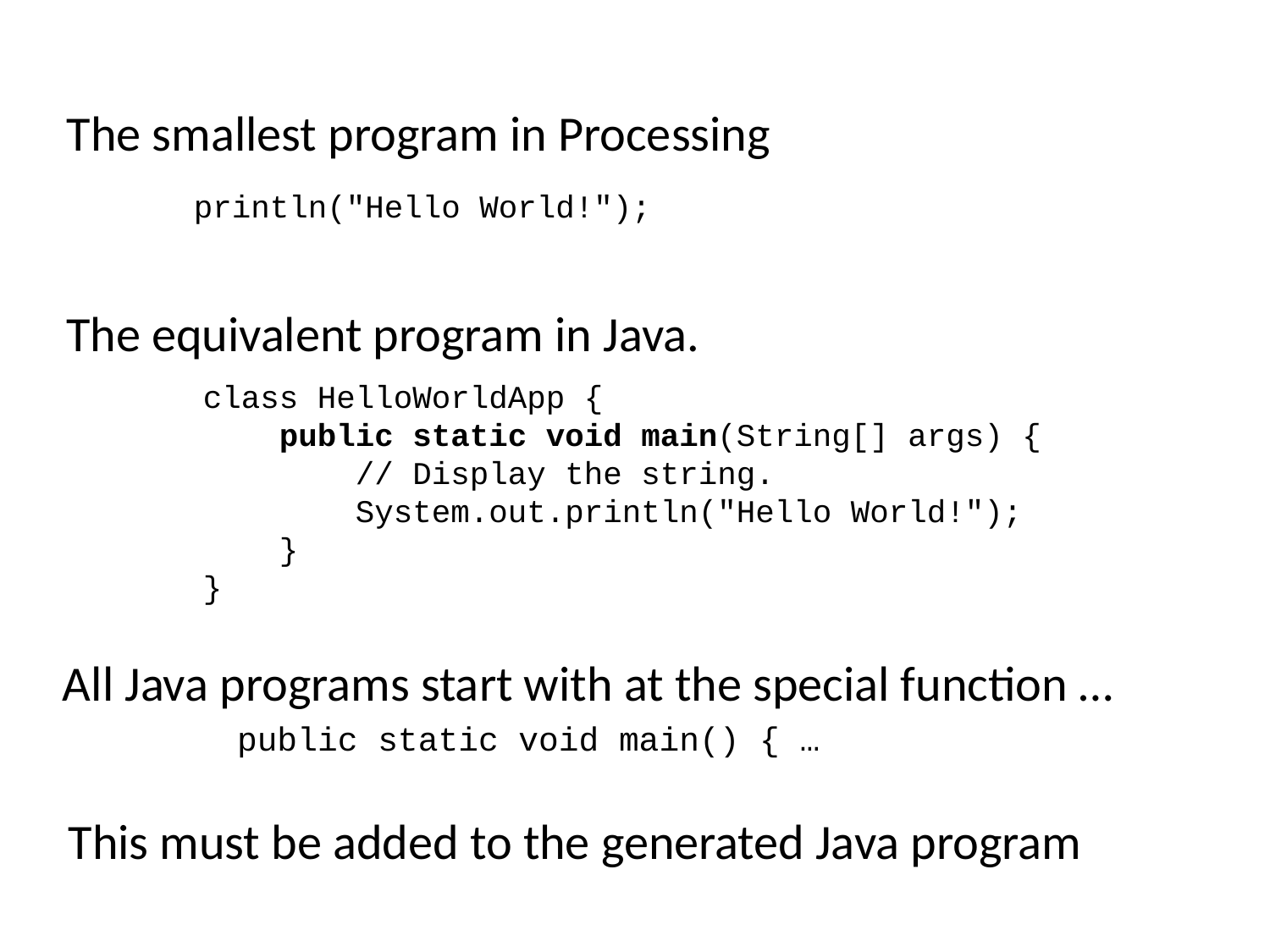

The smallest program in Processing
println("Hello World!");
The equivalent program in Java.
class HelloWorldApp {
    public static void main(String[] args) {
        // Display the string.
        System.out.println("Hello World!");
    }
}
All Java programs start with at the special function …
		public static void main() { …
This must be added to the generated Java program